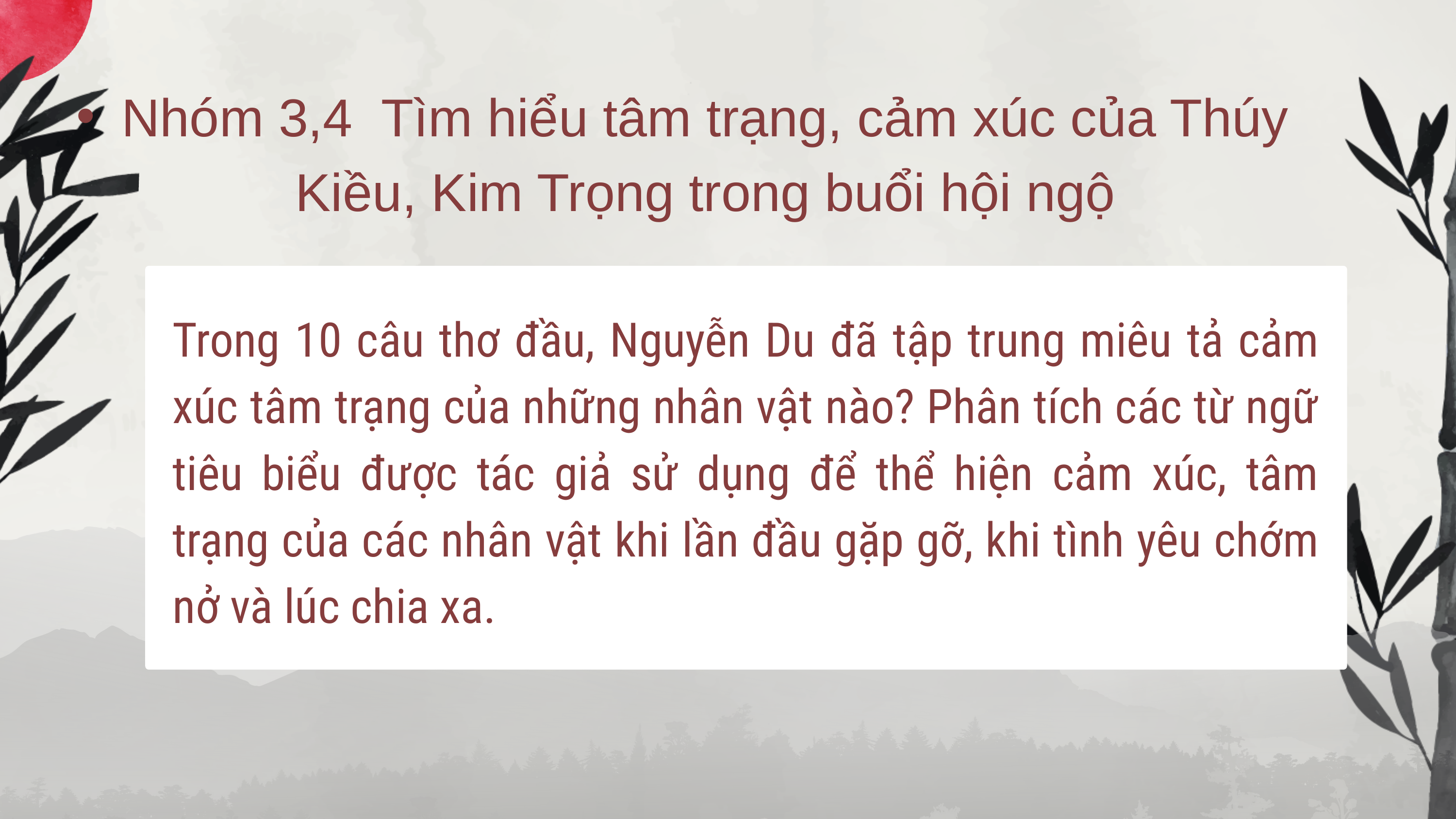

Nhóm 3,4  Tìm hiểu tâm trạng, cảm xúc của Thúy Kiều, Kim Trọng trong buổi hội ngộ

Trong 10 câu thơ đầu, Nguyễn Du đã tập trung miêu tả cảm xúc tâm trạng của những nhân vật nào? Phân tích các từ ngữ tiêu biểu được tác giả sử dụng để thể hiện cảm xúc, tâm trạng của các nhân vật khi lần đầu gặp gỡ, khi tình yêu chớm nở và lúc chia xa.